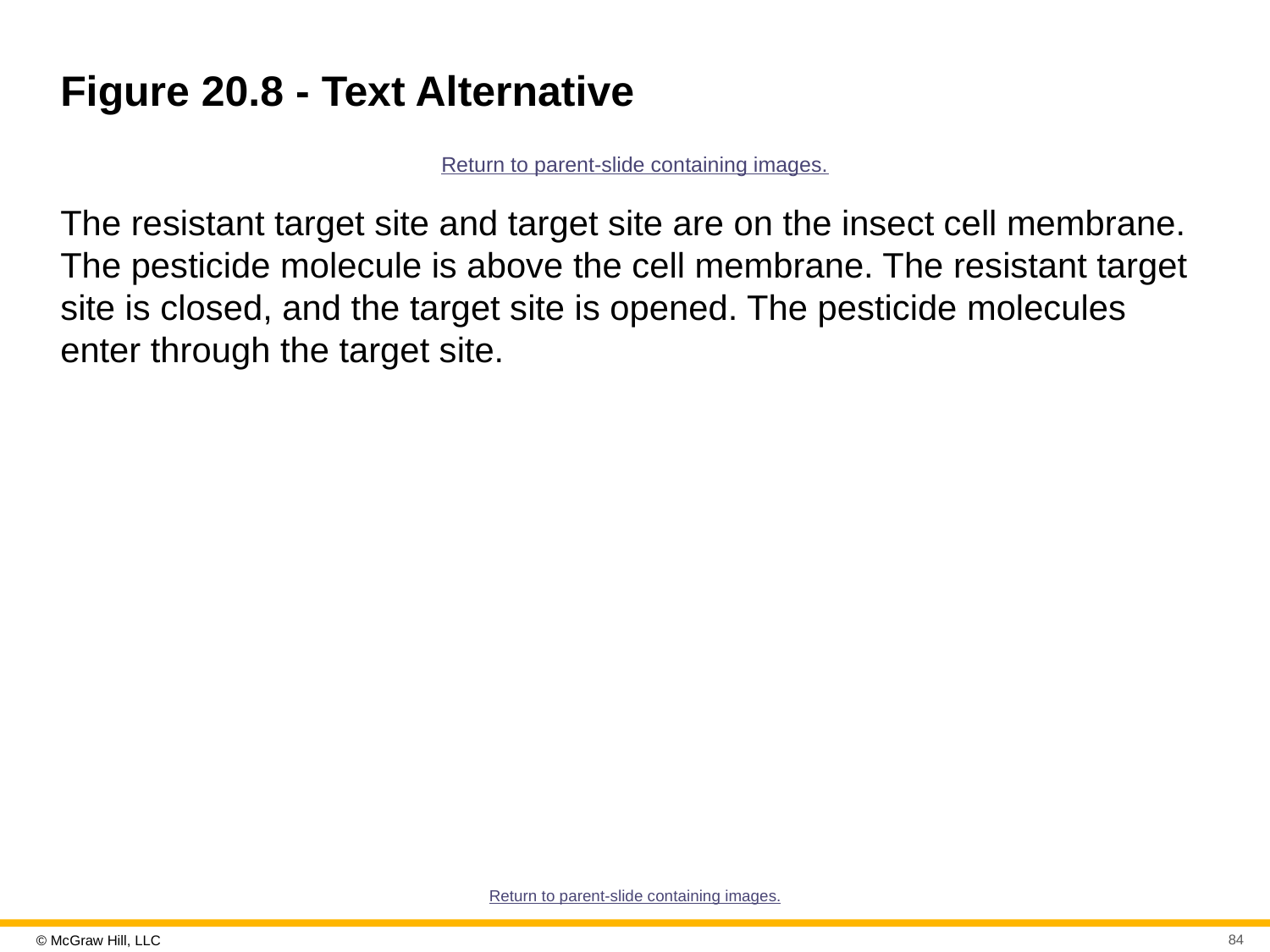

# Figure 20.8 - Text Alternative
Return to parent-slide containing images.
The resistant target site and target site are on the insect cell membrane. The pesticide molecule is above the cell membrane. The resistant target site is closed, and the target site is opened. The pesticide molecules enter through the target site.
Return to parent-slide containing images.
84